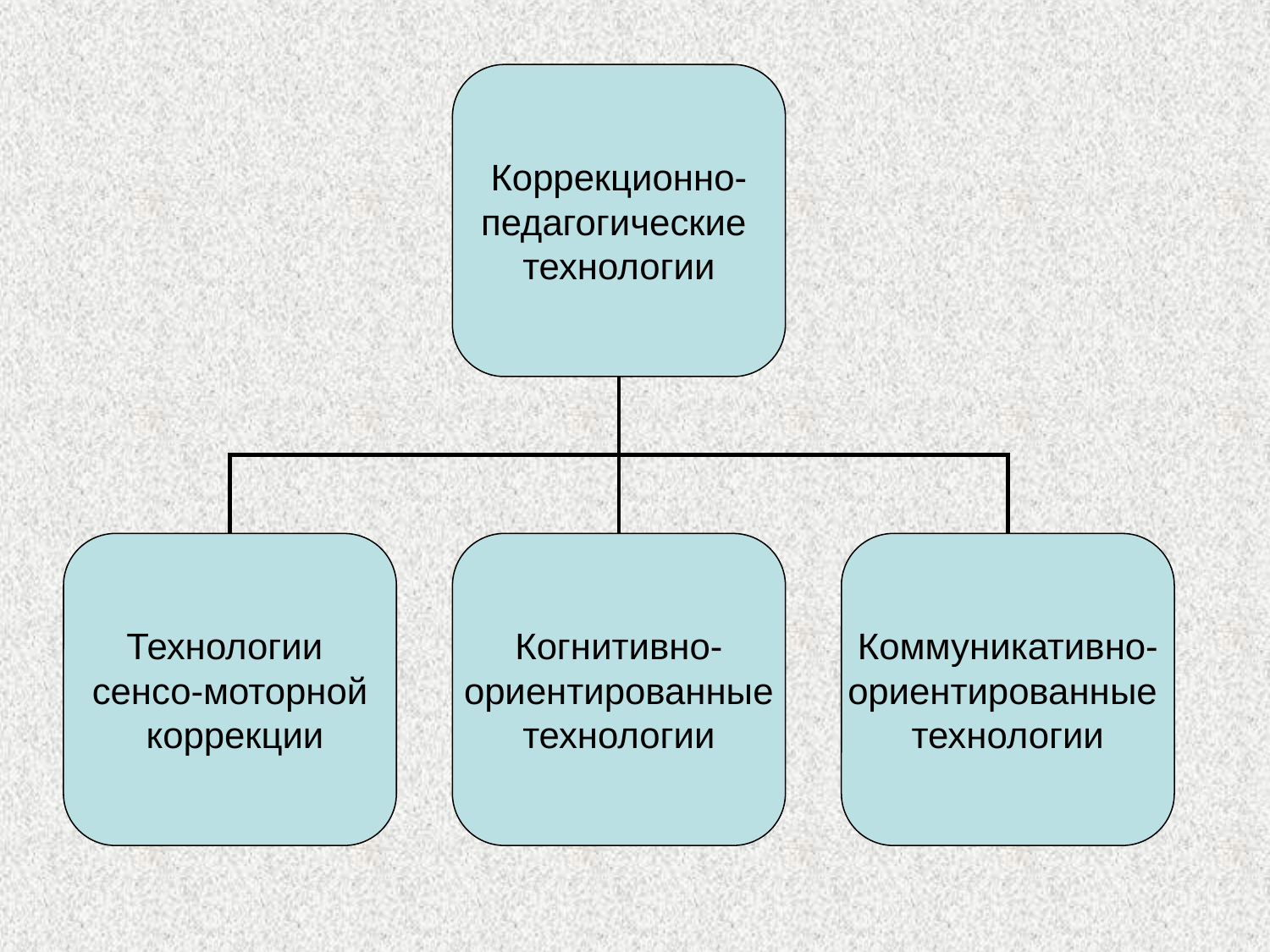

Коррекционно-
педагогические
технологии
Технологии
сенсо-моторной
 коррекции
Когнитивно-
ориентированные
технологии
Коммуникативно-
ориентированные
технологии